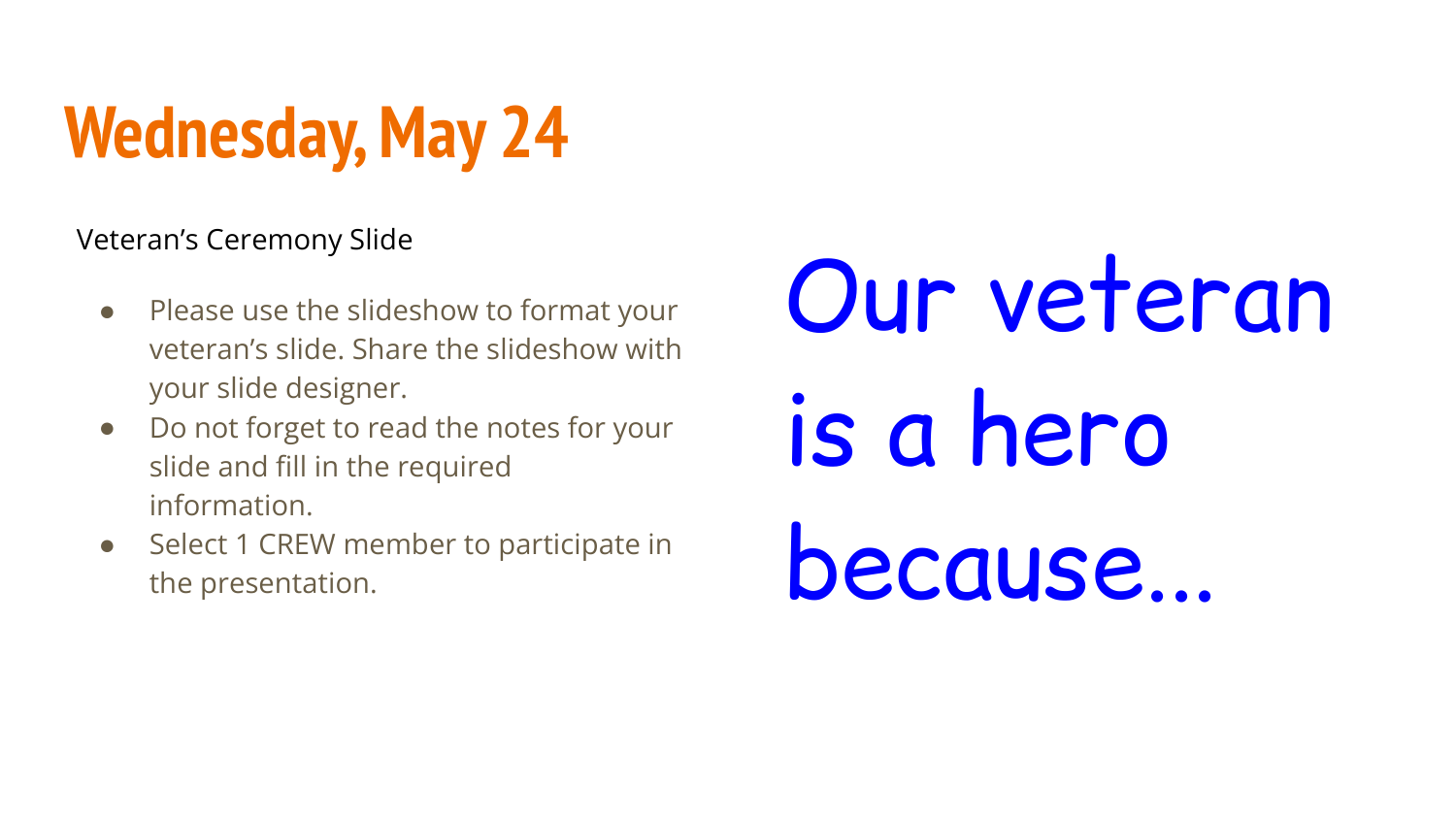

# Wednesday, May 24
Veteran’s Ceremony Slide
Please use the slideshow to format your veteran’s slide. Share the slideshow with your slide designer.
Do not forget to read the notes for your slide and fill in the required information.
Select 1 CREW member to participate in the presentation.

Our veteran is a hero because...